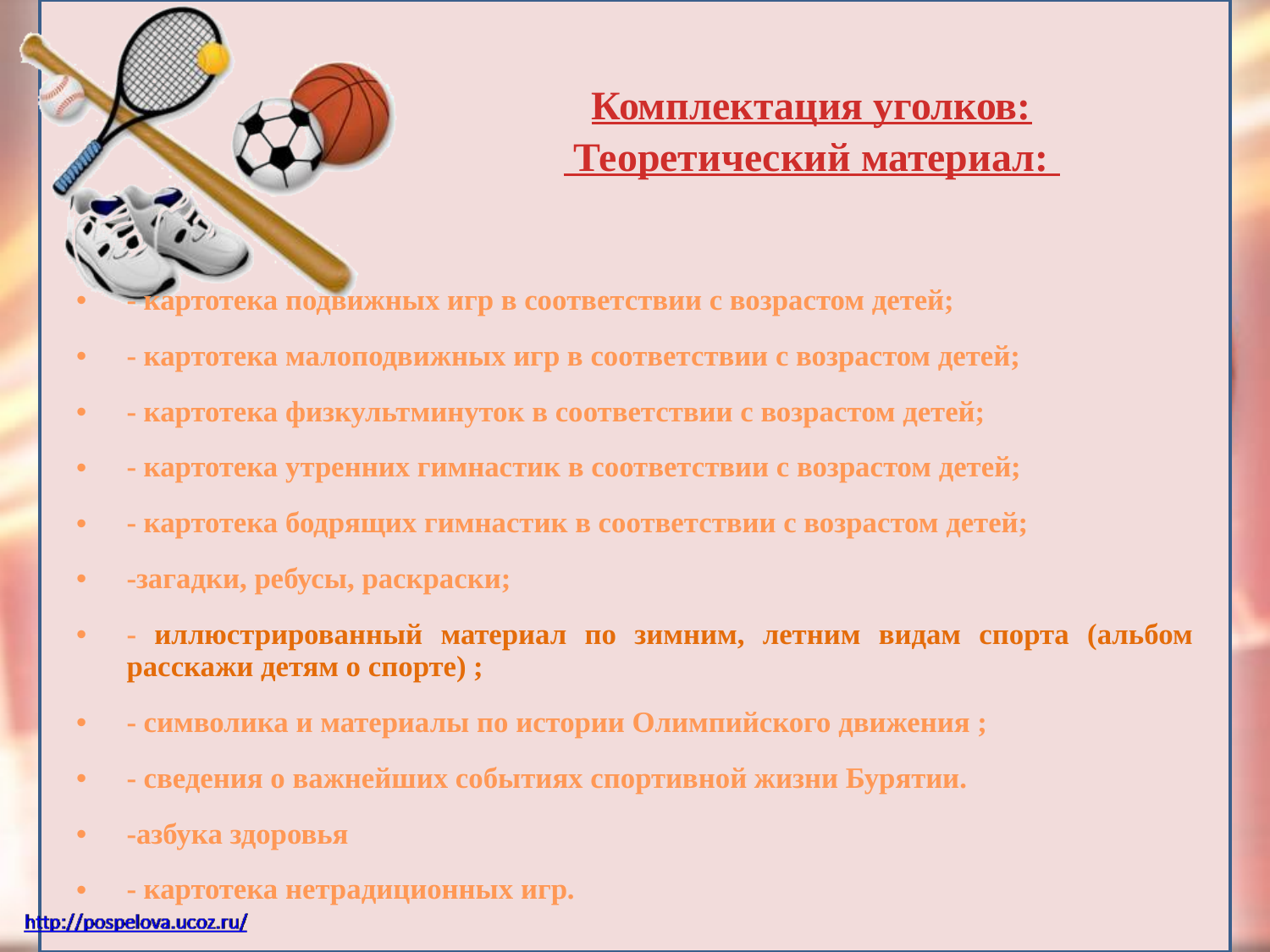

# Комплектация уголков: Теоретический материал:
- картотека подвижных игр в соответствии с возрастом детей;
- картотека малоподвижных игр в соответствии с возрастом детей;
- картотека физкультминуток в соответствии с возрастом детей;
- картотека утренних гимнастик в соответствии с возрастом детей;
- картотека бодрящих гимнастик в соответствии с возрастом детей;
-загадки, ребусы, раскраски;
- иллюстрированный материал по зимним, летним видам спорта (альбом расскажи детям о спорте) ;
- символика и материалы по истории Олимпийского движения ;
- сведения о важнейших событиях спортивной жизни Бурятии.
-азбука здоровья
- картотека нетрадиционных игр.